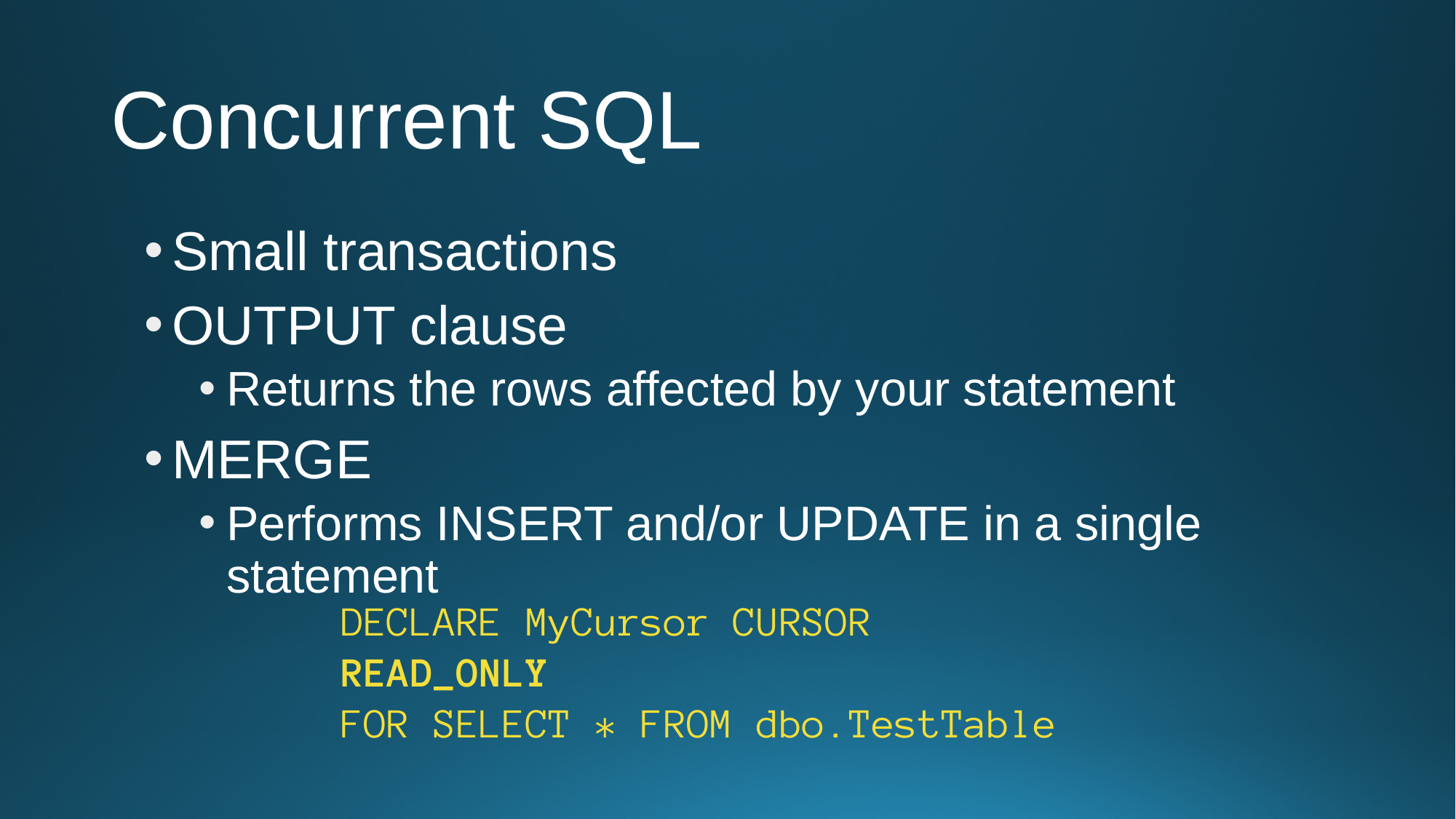

# Concurrent SQL
Small transactions
OUTPUT clause
Returns the rows affected by your statement
MERGE
Performs INSERT and/or UPDATE in a single statement
DECLARE MyCursor CURSOR
READ_ONLY
FOR SELECT * FROM dbo.TestTable